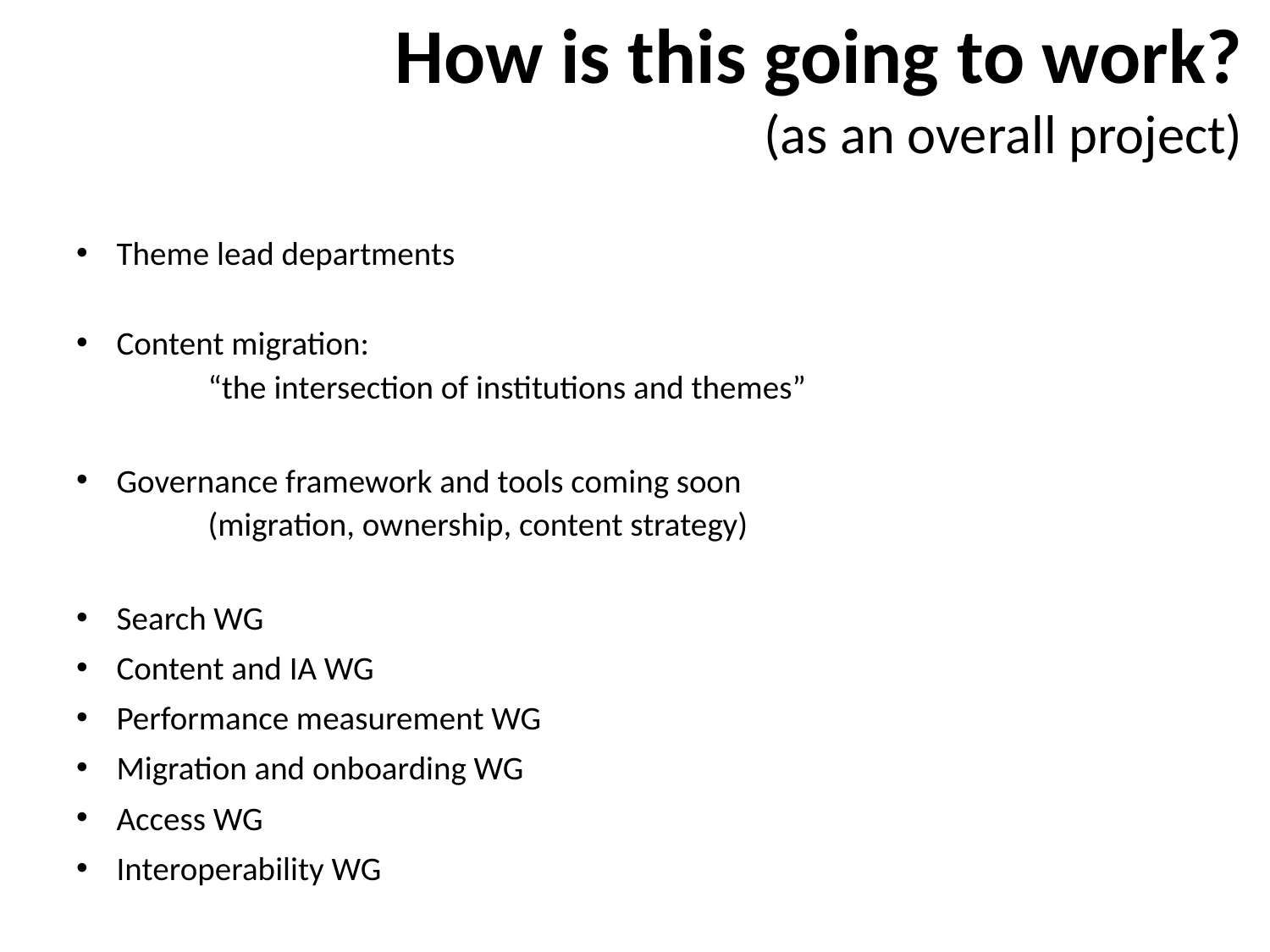

How is this going to work?
(as an overall project)
Theme lead departments
Content migration:
	“the intersection of institutions and themes”
Governance framework and tools coming soon
	(migration, ownership, content strategy)
Search WG
Content and IA WG
Performance measurement WG
Migration and onboarding WG
Access WG
Interoperability WG